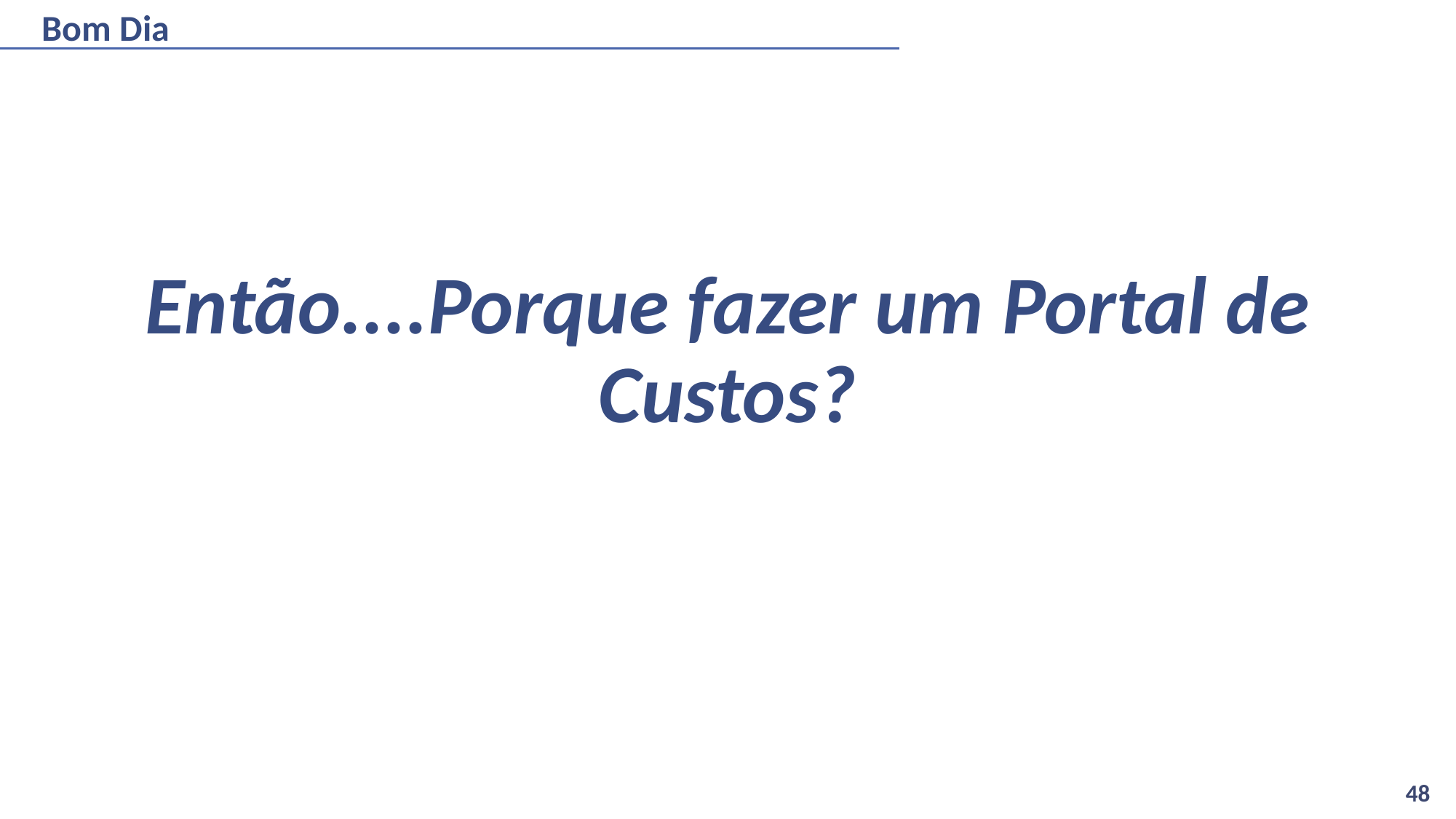

# Bom Dia

Então....Porque fazer um Portal de Custos?
48